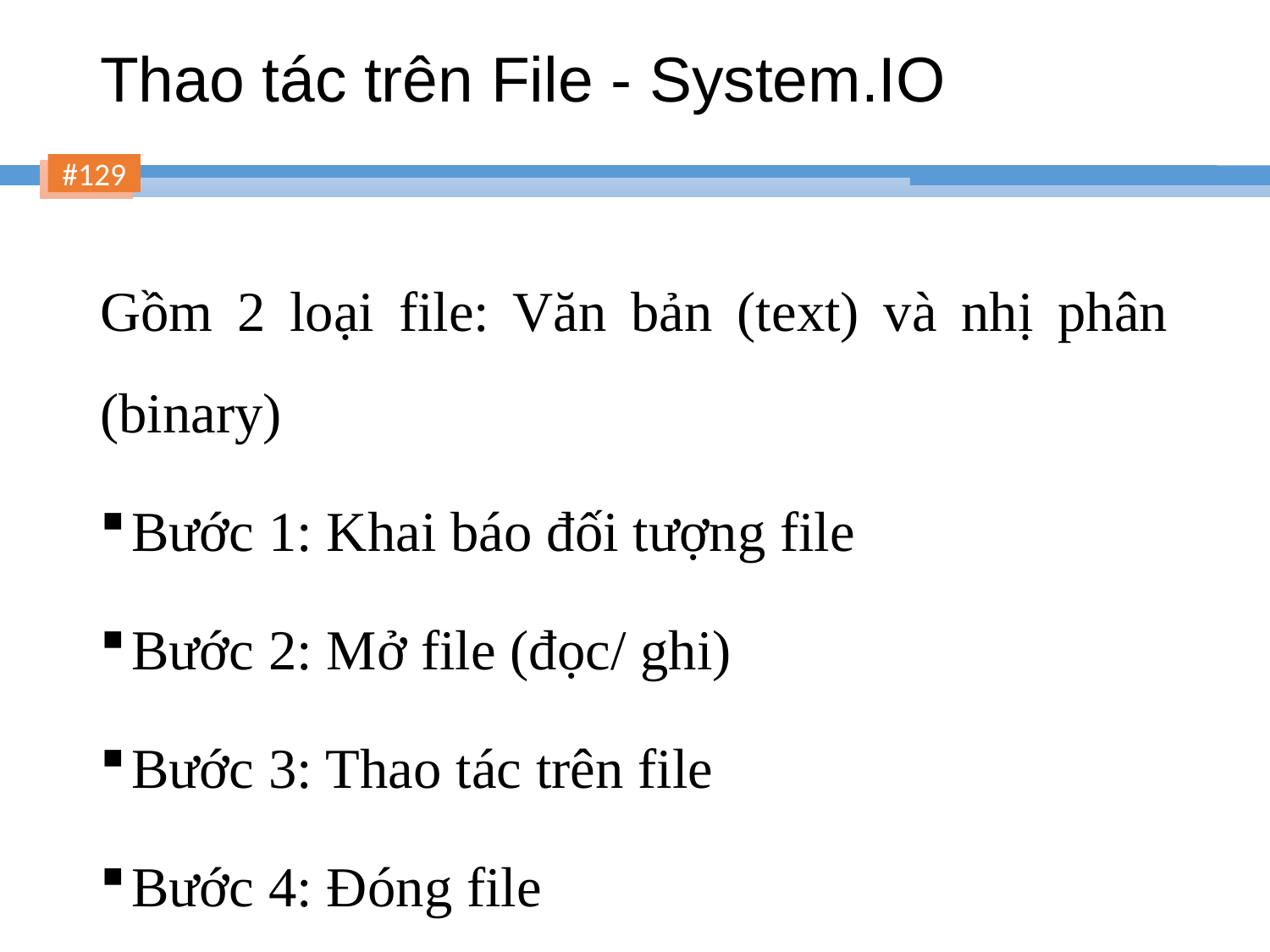

# Thao tác trên File - System.IO
Gồm 2 loại file: Văn bản (text) và nhị phân (binary)
Bước 1: Khai báo đối tượng file
Bước 2: Mở file (đọc/ ghi)
Bước 3: Thao tác trên file
Bước 4: Đóng file
129